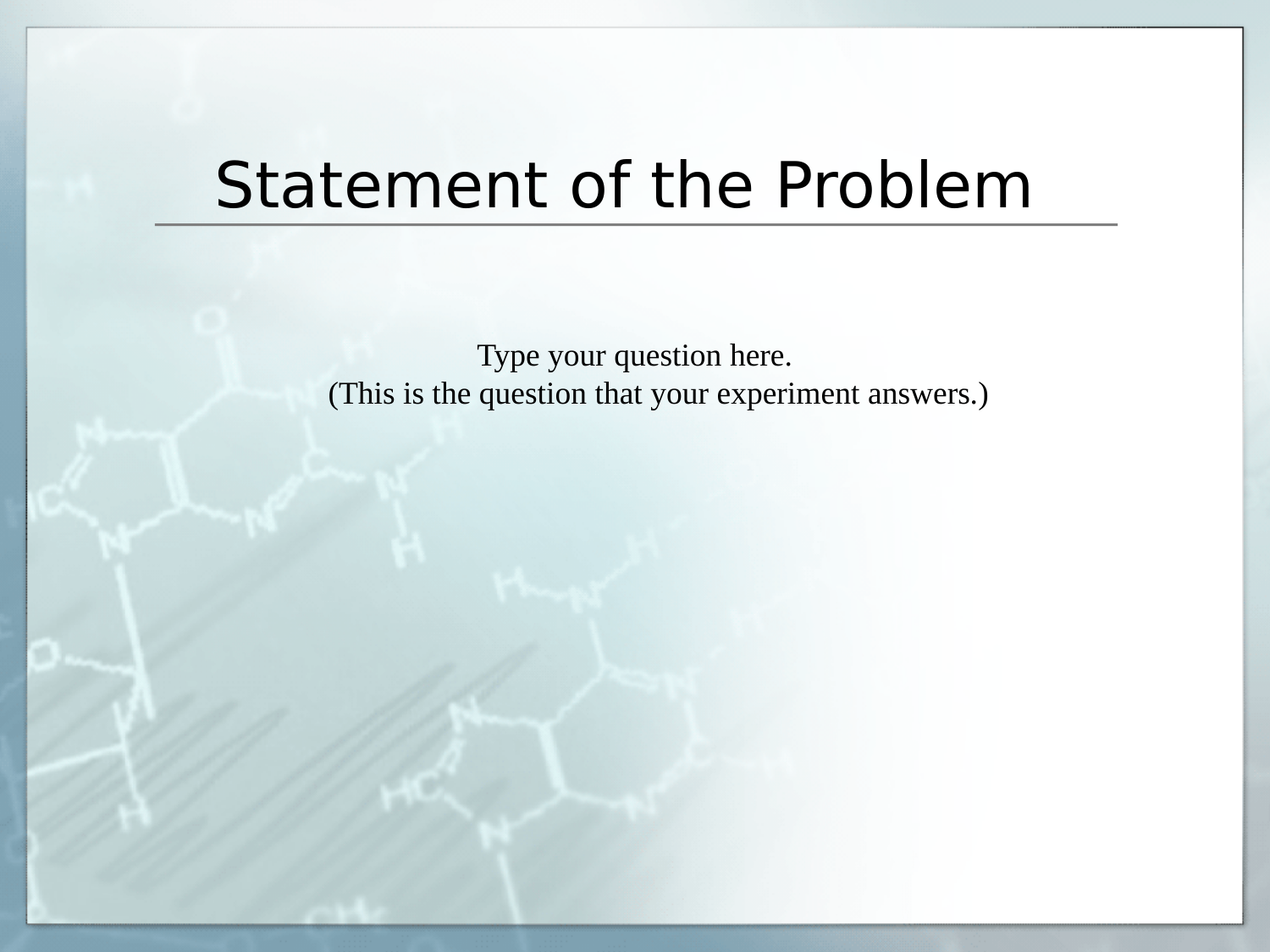

# Statement of the Problem
Type your question here.
(This is the question that your experiment answers.)